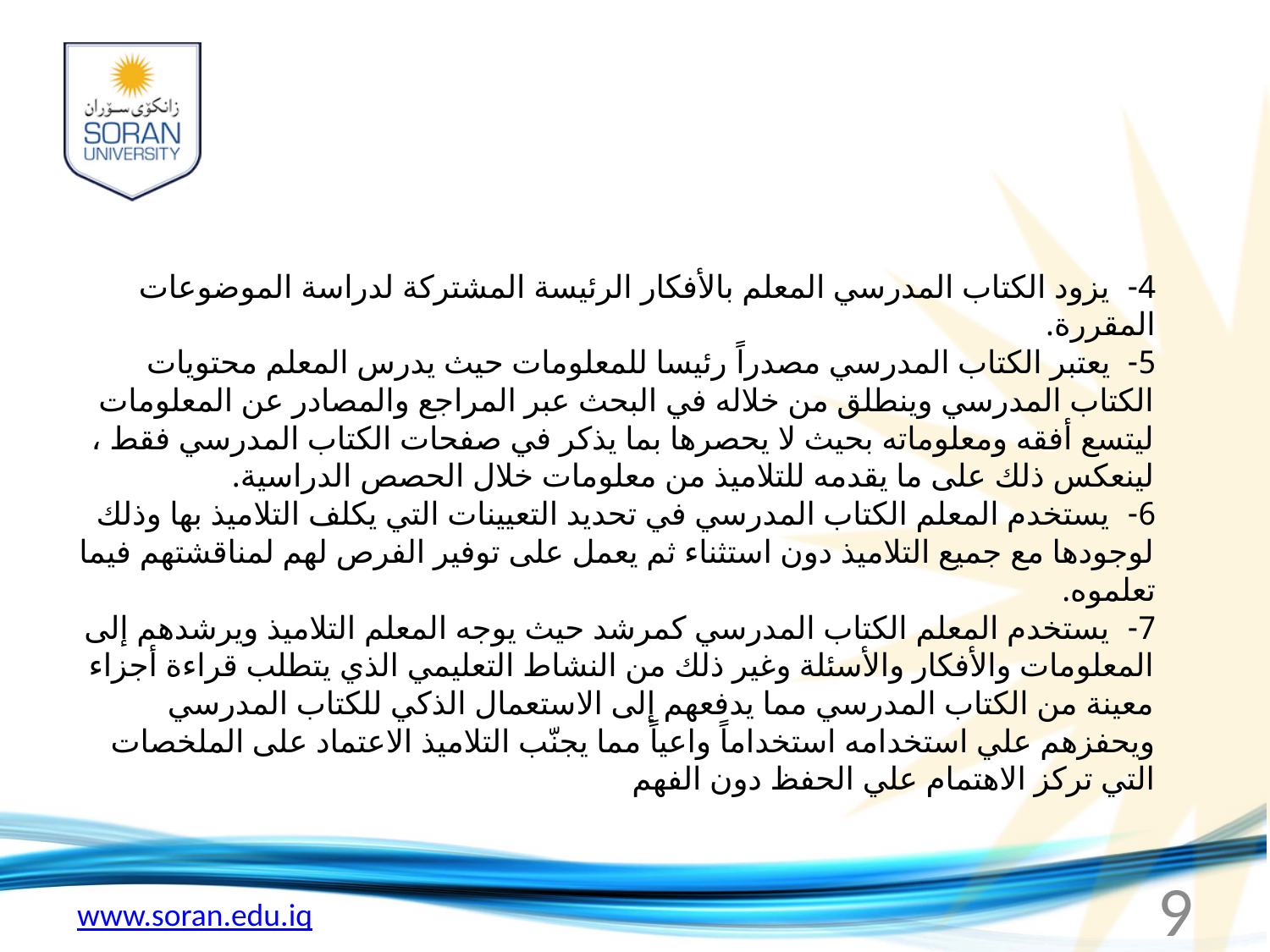

4-  يزود الكتاب المدرسي المعلم بالأفكار الرئيسة المشتركة لدراسة الموضوعات المقررة.
5-  يعتبر الكتاب المدرسي مصدراً رئيسا للمعلومات حيث يدرس المعلم محتويات الكتاب المدرسي وينطلق من خلاله في البحث عبر المراجع والمصادر عن المعلومات ليتسع أفقه ومعلوماته بحيث لا يحصرها بما يذكر في صفحات الكتاب المدرسي فقط ، لينعكس ذلك على ما يقدمه للتلاميذ من معلومات خلال الحصص الدراسية.
6-  يستخدم المعلم الكتاب المدرسي في تحديد التعيينات التي يكلف التلاميذ بها وذلك لوجودها مع جميع التلاميذ دون استثناء ثم يعمل على توفير الفرص لهم لمناقشتهم فيما تعلموه.
7-  يستخدم المعلم الكتاب المدرسي كمرشد حيث يوجه المعلم التلاميذ ويرشدهم إلى المعلومات والأفكار والأسئلة وغير ذلك من النشاط التعليمي الذي يتطلب قراءة أجزاء معينة من الكتاب المدرسي مما يدفعهم إلى الاستعمال الذكي للكتاب المدرسي ويحفزهم علي استخدامه استخداماً واعياً مما يجنّب التلاميذ الاعتماد على الملخصات التي تركز الاهتمام علي الحفظ دون الفهم
9